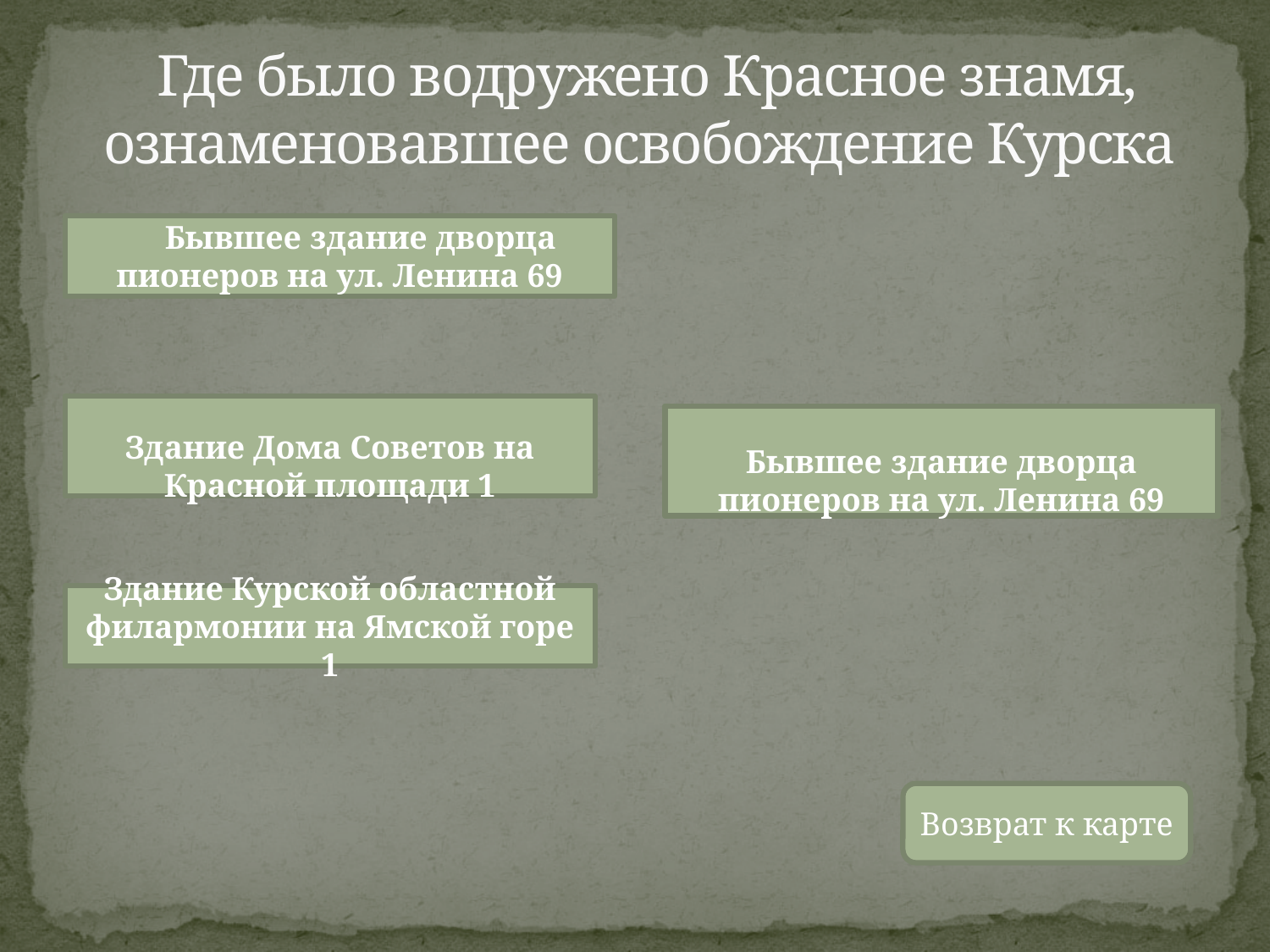

# Где было водружено Красное знамя, ознаменовавшее освобождение Курска
     Бывшее здание дворца пионеров на ул. Ленина 69

Здание Дома Советов на Красной площади 1

Бывшее здание дворца пионеров на ул. Ленина 69
Здание Курской областной филармонии на Ямской горе 1
Возврат к карте